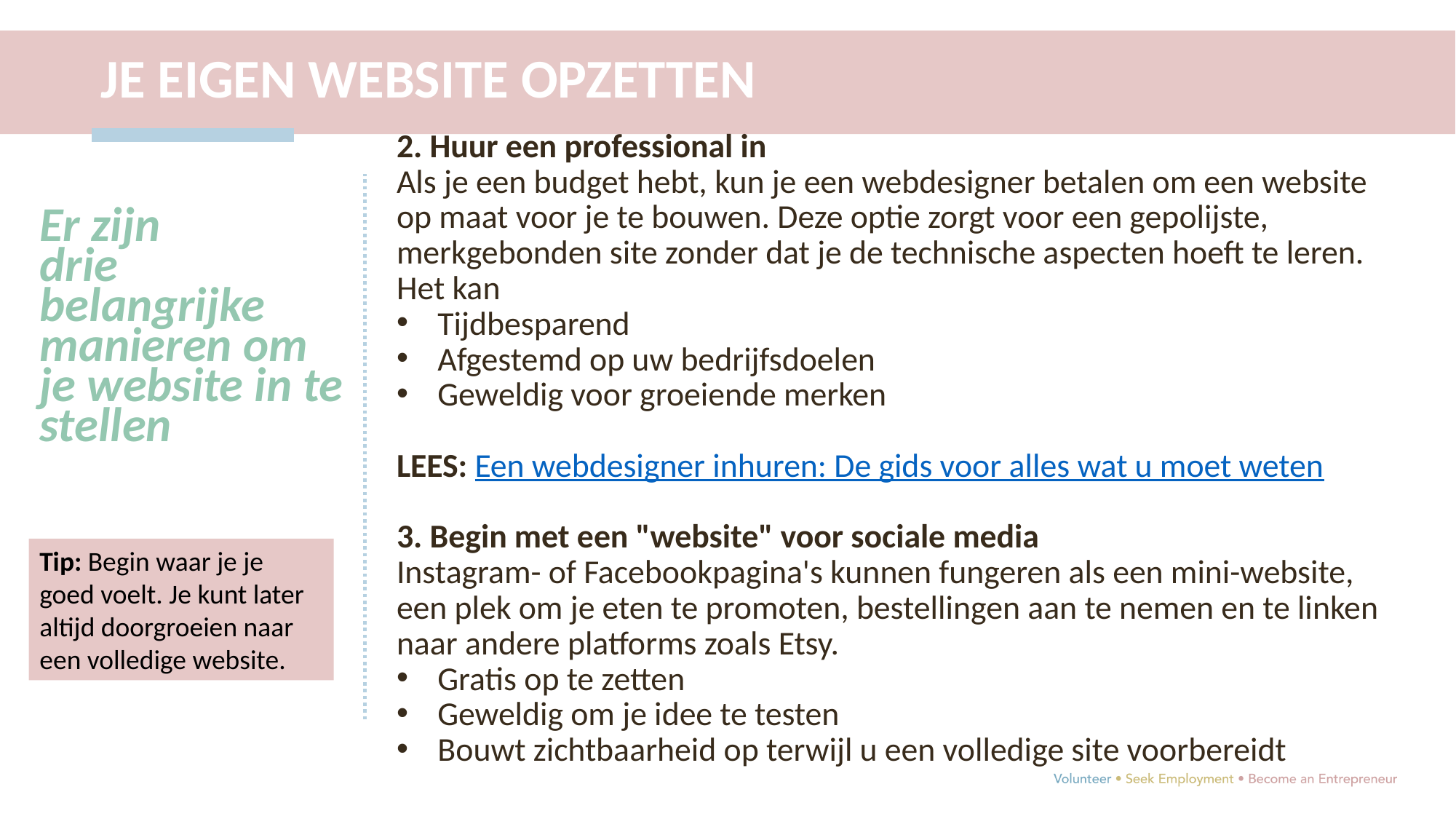

JE EIGEN WEBSITE OPZETTEN
2. Huur een professional in
Als je een budget hebt, kun je een webdesigner betalen om een website op maat voor je te bouwen. Deze optie zorgt voor een gepolijste, merkgebonden site zonder dat je de technische aspecten hoeft te leren. Het kan
Tijdbesparend
Afgestemd op uw bedrijfsdoelen
Geweldig voor groeiende merken

LEES: Een webdesigner inhuren: De gids voor alles wat u moet weten

3. Begin met een "website" voor sociale media
Instagram- of Facebookpagina's kunnen fungeren als een mini-website, een plek om je eten te promoten, bestellingen aan te nemen en te linken naar andere platforms zoals Etsy.
Gratis op te zetten
Geweldig om je idee te testen
Bouwt zichtbaarheid op terwijl u een volledige site voorbereidt

Er zijn
drie belangrijke manieren om je website in te stellen

Tip: Begin waar je je goed voelt. Je kunt later altijd doorgroeien naar een volledige website.